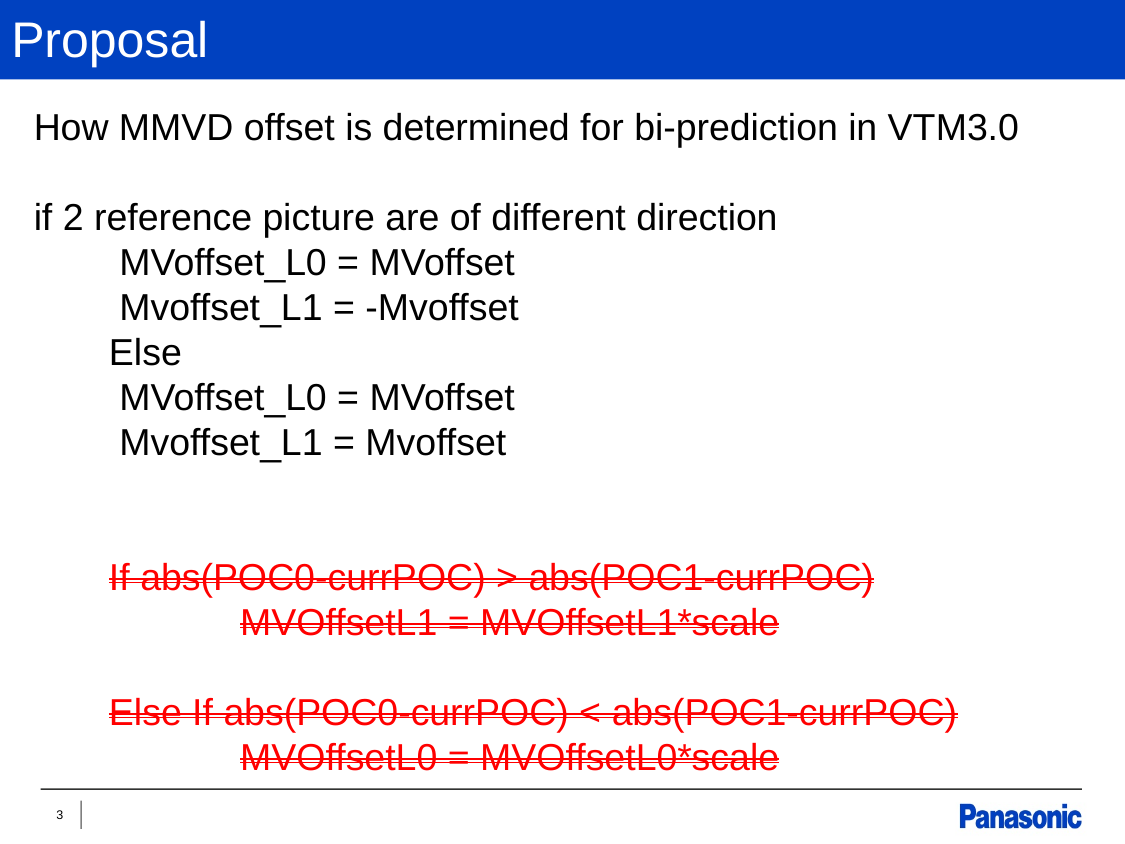

# Proposal
How MMVD offset is determined for bi-prediction in VTM3.0

if 2 reference picture are of different direction
 MVoffset_L0 = MVoffset
 Mvoffset_L1 = -Mvoffset
Else
 MVoffset_L0 = MVoffset
 Mvoffset_L1 = Mvoffset

If abs(POC0-currPOC) > abs(POC1-currPOC)
	MVOffsetL1 = MVOffsetL1*scale

Else If abs(POC0-currPOC) < abs(POC1-currPOC)
	MVOffsetL0 = MVOffsetL0*scale